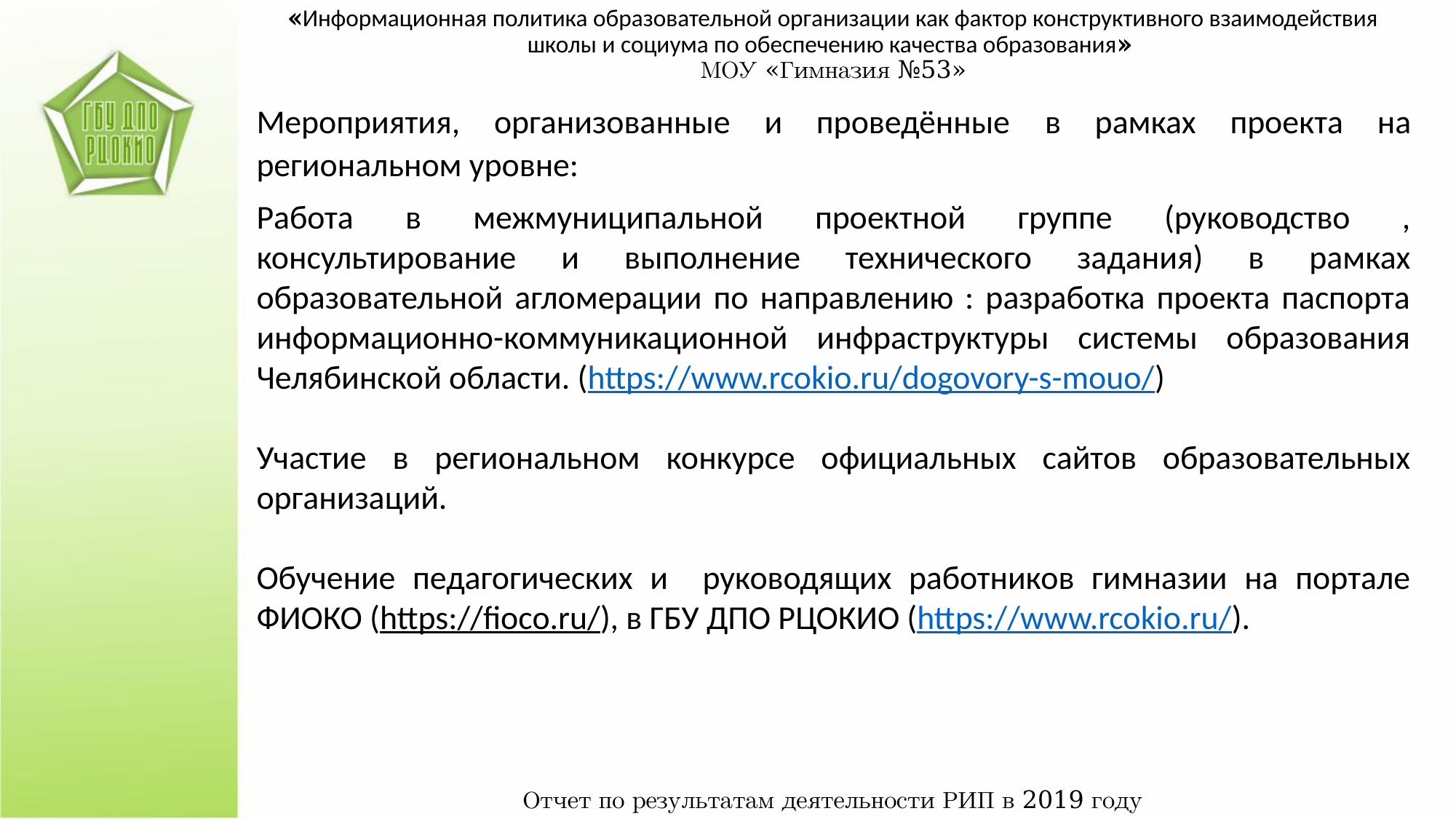

«Информационная политика образовательной организации как фактор конструктивного взаимодействия школы и социума по обеспечению качества образования»
МОУ «Гимназия №53»
Мероприятия, организованные и проведённые в рамках проекта на региональном уровне:
Работа в межмуниципальной проектной группе (руководство , консультирование и выполнение технического задания) в рамках образовательной агломерации по направлению : разработка проекта паспорта информационно-коммуникационной инфраструктуры системы образования Челябинской области. (https://www.rcokio.ru/dogovory-s-mouo/)

Участие в региональном конкурсе официальных сайтов образовательных организаций.

Обучение педагогических и  руководящих работников гимназии на портале ФИОКО (https://fioco.ru/), в ГБУ ДПО РЦОКИО (https://www.rcokio.ru/).
Отчет по результатам деятельности РИП в 2019 году